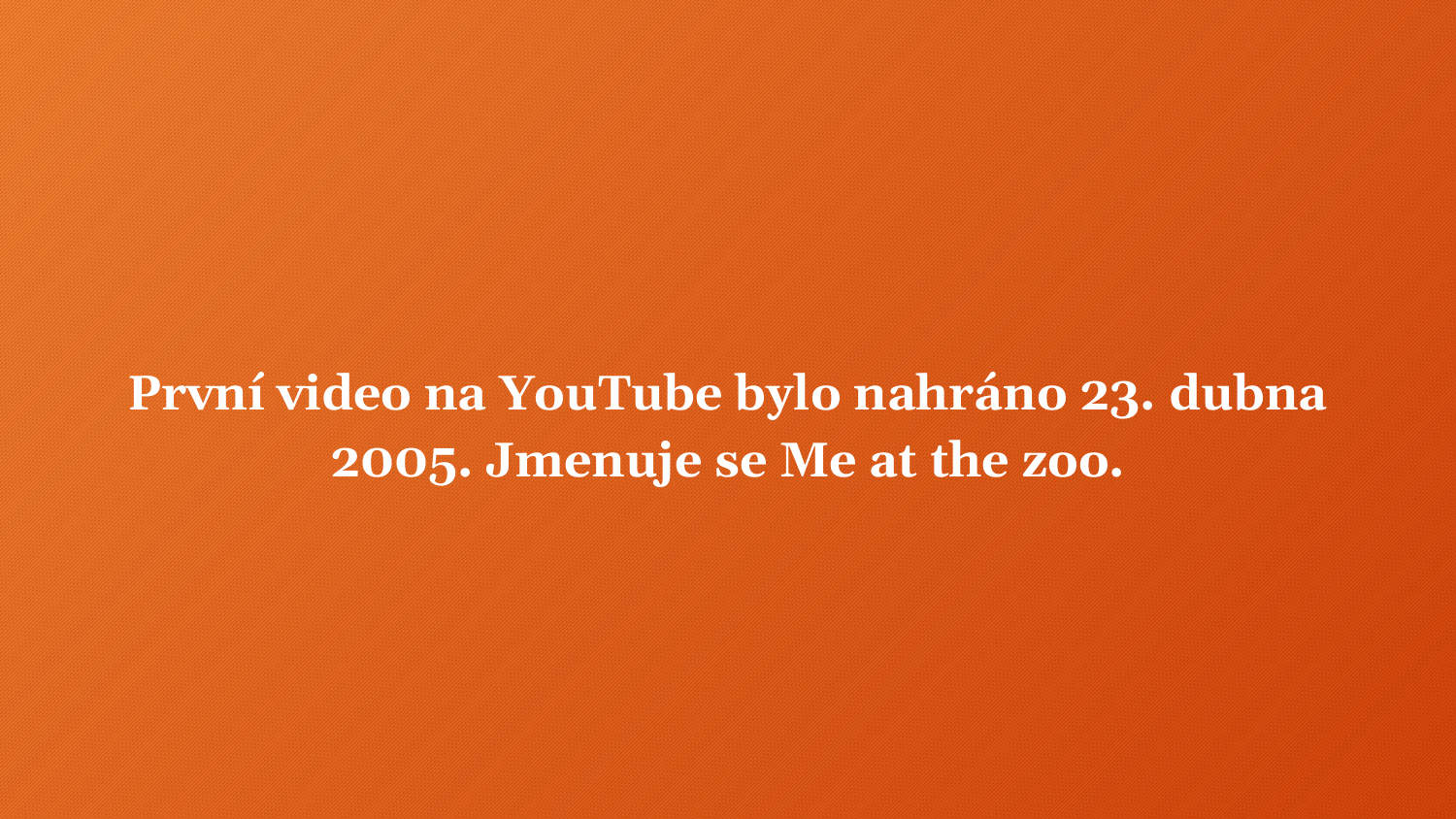

# První video na YouTube bylo nahráno 23. dubna 2005. Jmenuje se Me at the zoo.